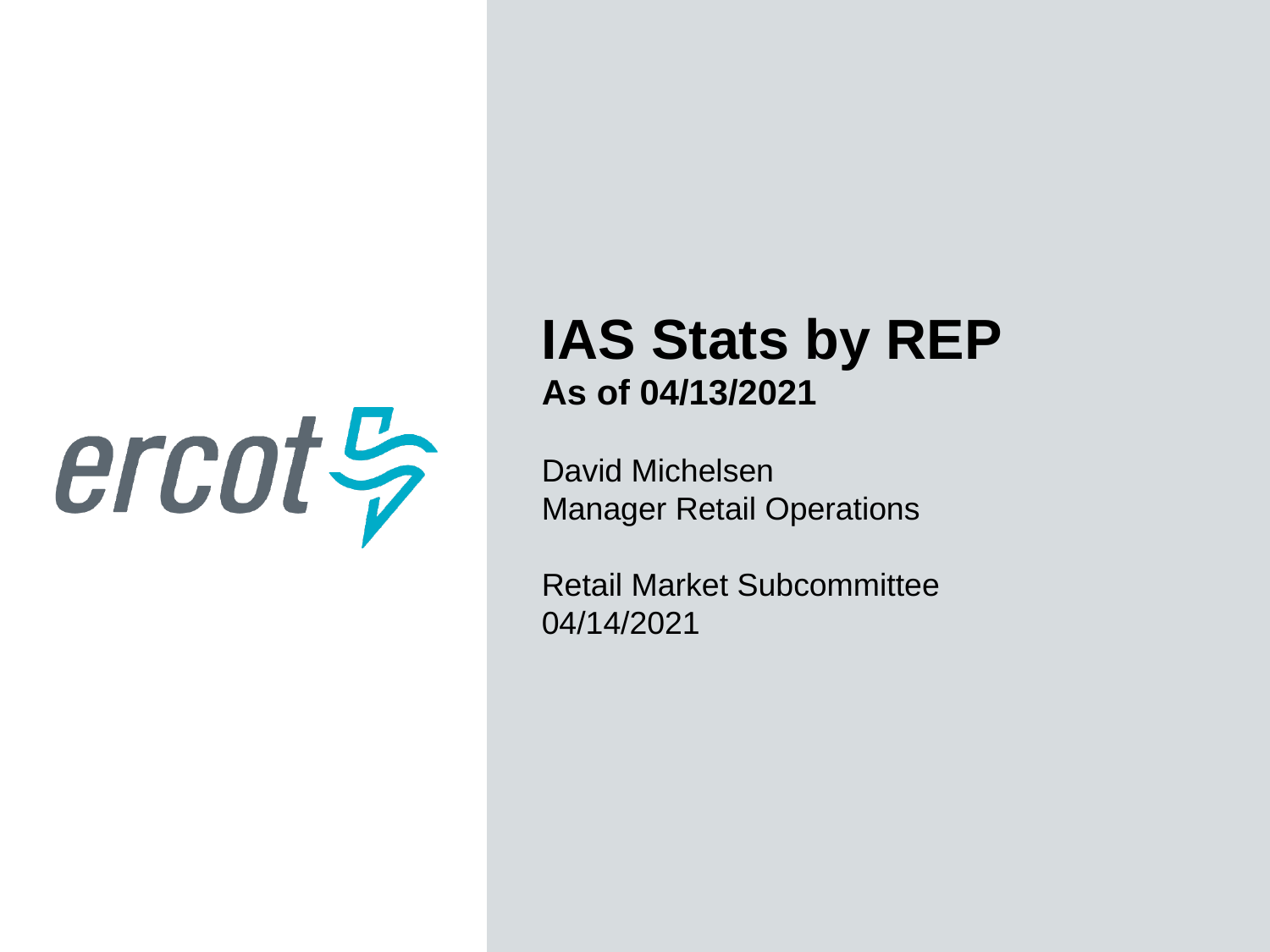

IAS Stats by REP
As of 04/13/2021

David Michelsen
Manager Retail Operations

Retail Market Subcommittee
04/14/2021